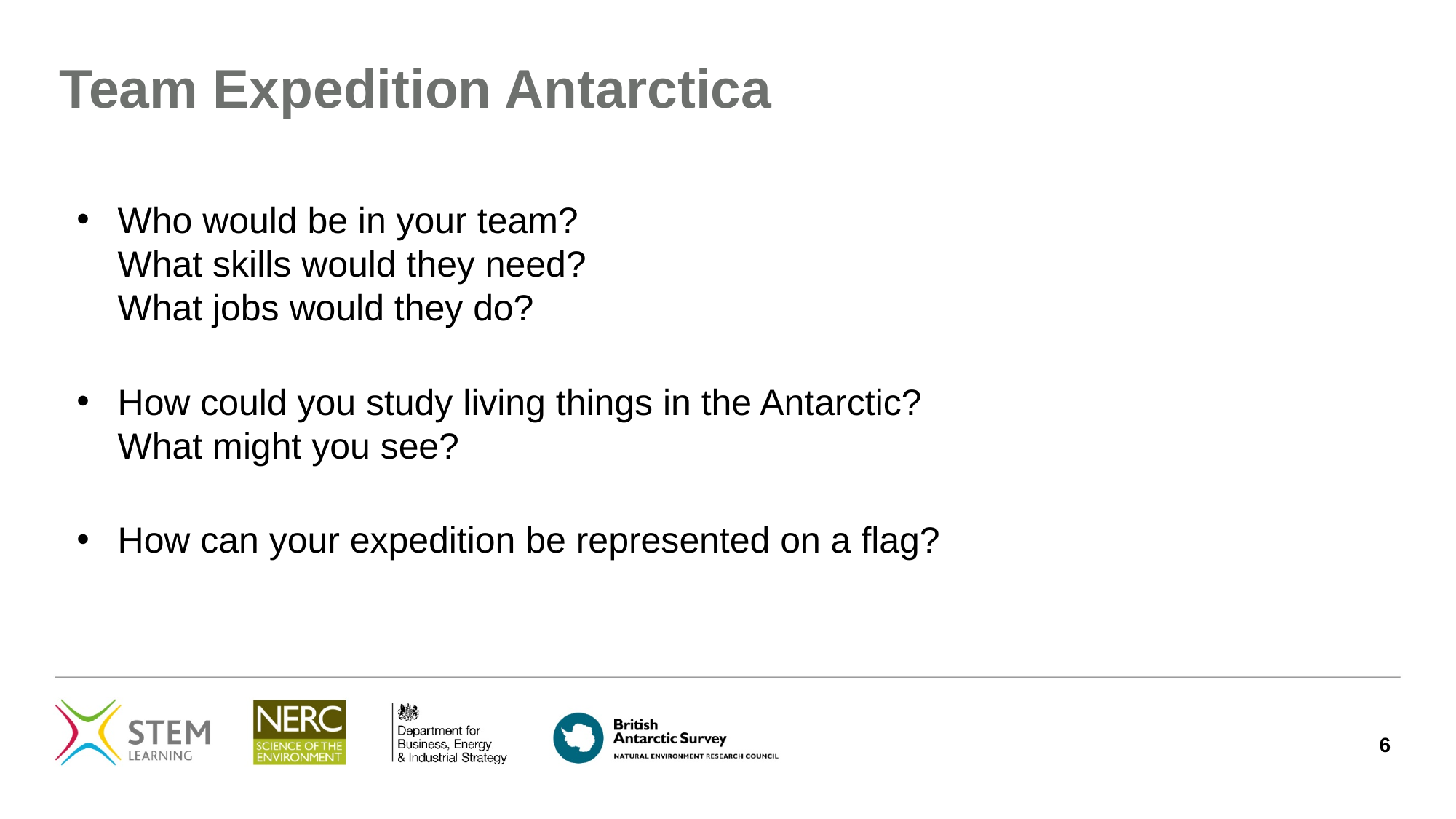

# Team Expedition Antarctica
Who would be in your team?
What skills would they need?
What jobs would they do?
How could you study living things in the Antarctic? What might you see?
How can your expedition be represented on a flag?

6